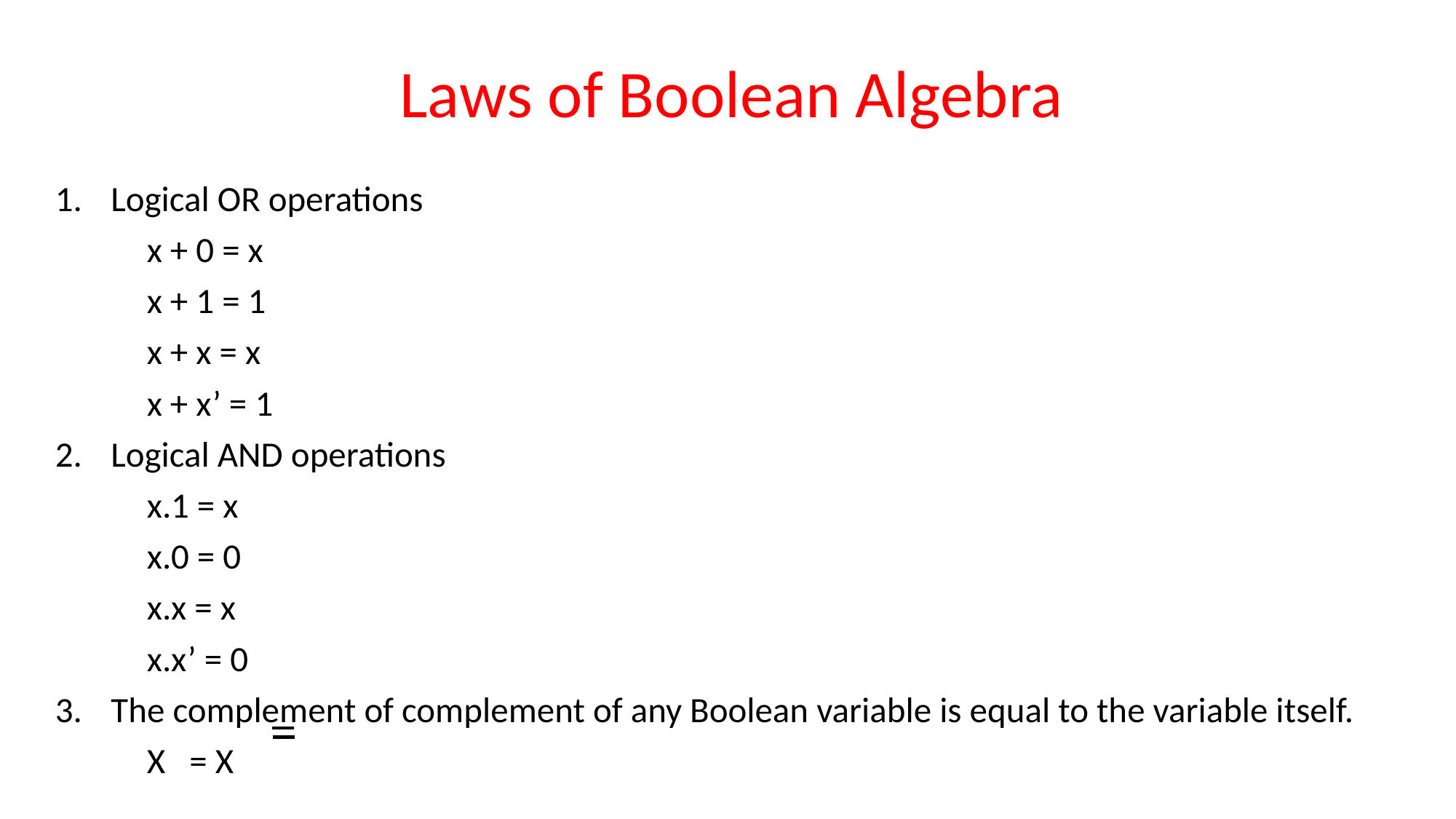

# Laws of Boolean Algebra
Logical OR operations
	x + 0 = x
	x + 1 = 1
	x + x = x
	x + x’ = 1
Logical AND operations
	x.1 = x
	x.0 = 0
	x.x = x
	x.x’ = 0
The complement of complement of any Boolean variable is equal to the variable itself.
		X   = X